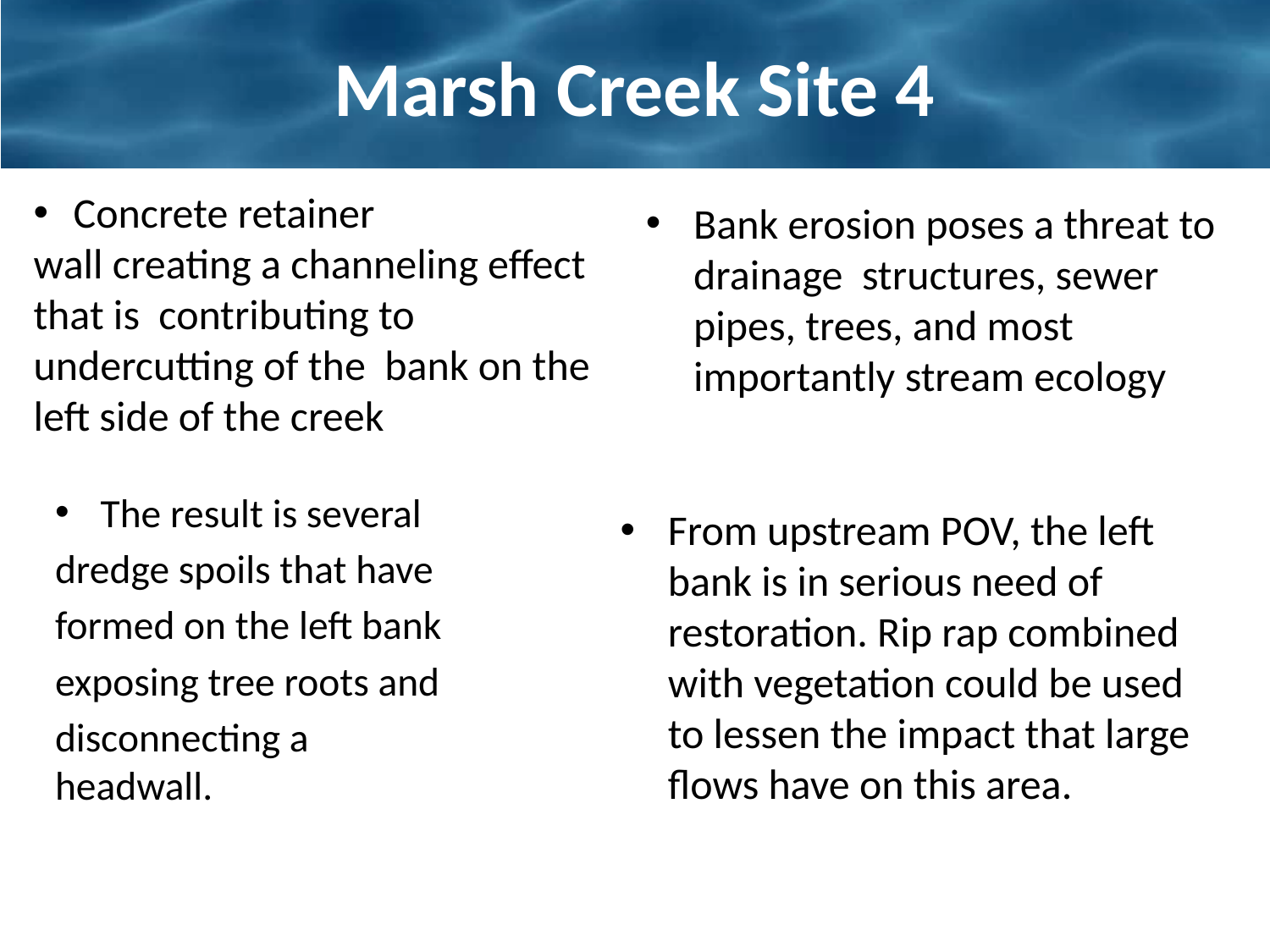

# Marsh Creek Site 4
Concrete retainer
wall creating a channeling effect that is  contributing to undercutting of the  bank on the left side of the creek
Bank erosion poses a threat to drainage  structures, sewer pipes, trees, and most importantly stream ecology
The result is several
dredge spoils that have
formed on the left bank
exposing tree roots and
disconnecting a headwall.
From upstream POV, the left bank is in serious need of restoration. Rip rap combined with vegetation could be used to lessen the impact that large flows have on this area.